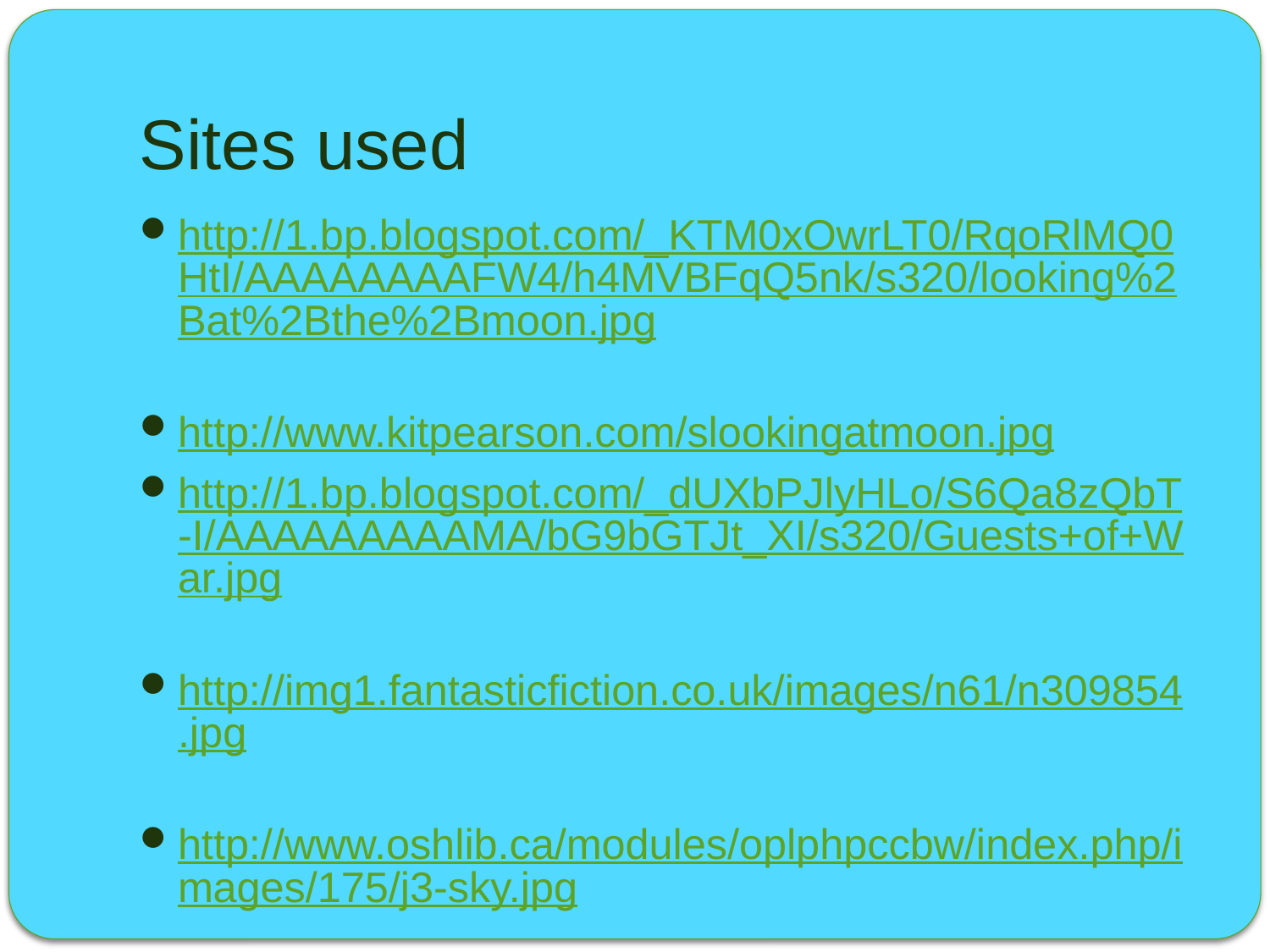

# Sites used
http://1.bp.blogspot.com/_KTM0xOwrLT0/RqoRlMQ0HtI/AAAAAAAAFW4/h4MVBFqQ5nk/s320/looking%2Bat%2Bthe%2Bmoon.jpg
http://www.kitpearson.com/slookingatmoon.jpg
http://1.bp.blogspot.com/_dUXbPJlyHLo/S6Qa8zQbT-I/AAAAAAAAAMA/bG9bGTJt_XI/s320/Guests+of+War.jpg
http://img1.fantasticfiction.co.uk/images/n61/n309854.jpg
http://www.oshlib.ca/modules/oplphpccbw/index.php/images/175/j3-sky.jpg
http://www.kitpearson.com/bio.html
http://www.kitpearson.com/kitwithdogs.jpg